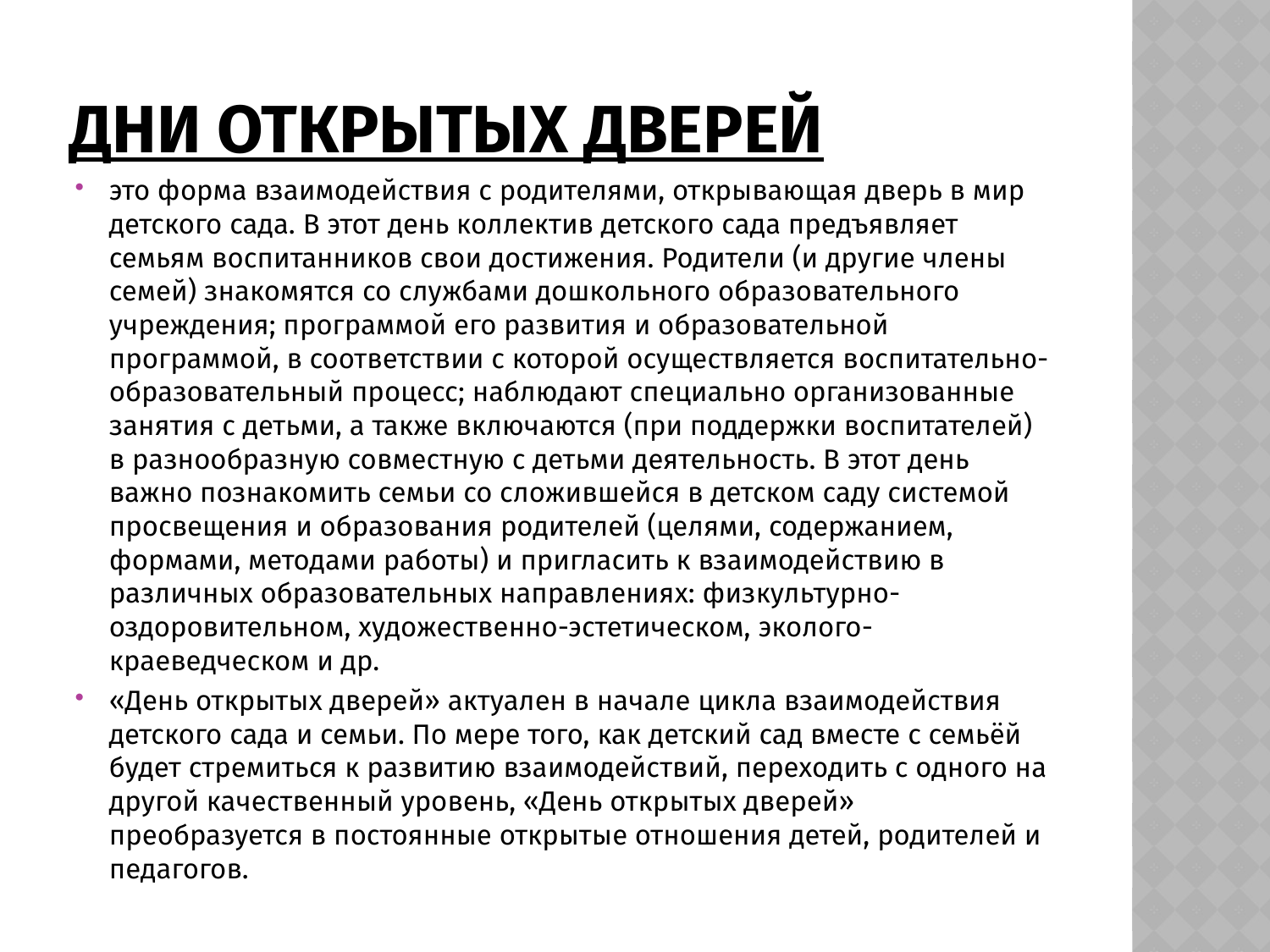

# Дни открытых дверей
это форма взаимодействия с родителями, открывающая дверь в мир детского сада. В этот день коллектив детского сада предъявляет семьям воспитанников свои достижения. Родители (и другие члены семей) знакомятся со службами дошкольного образовательного учреждения; программой его развития и образовательной программой, в соответствии с которой осуществляется воспитательно-образовательный процесс; наблюдают специально организованные занятия с детьми, а также включаются (при поддержки воспитателей) в разнообразную совместную с детьми деятельность. В этот день важно познакомить семьи со сложившейся в детском саду системой просвещения и образования родителей (целями, содержанием, формами, методами работы) и пригласить к взаимодействию в различных образовательных направлениях: физкультурно-оздоровительном, художественно-эстетическом, эколого-краеведческом и др.
«День открытых дверей» актуален в начале цикла взаимодействия детского сада и семьи. По мере того, как детский сад вместе с семьёй будет стремиться к развитию взаимодействий, переходить с одного на другой качественный уровень, «День открытых дверей» преобразуется в постоянные открытые отношения детей, родителей и педагогов.